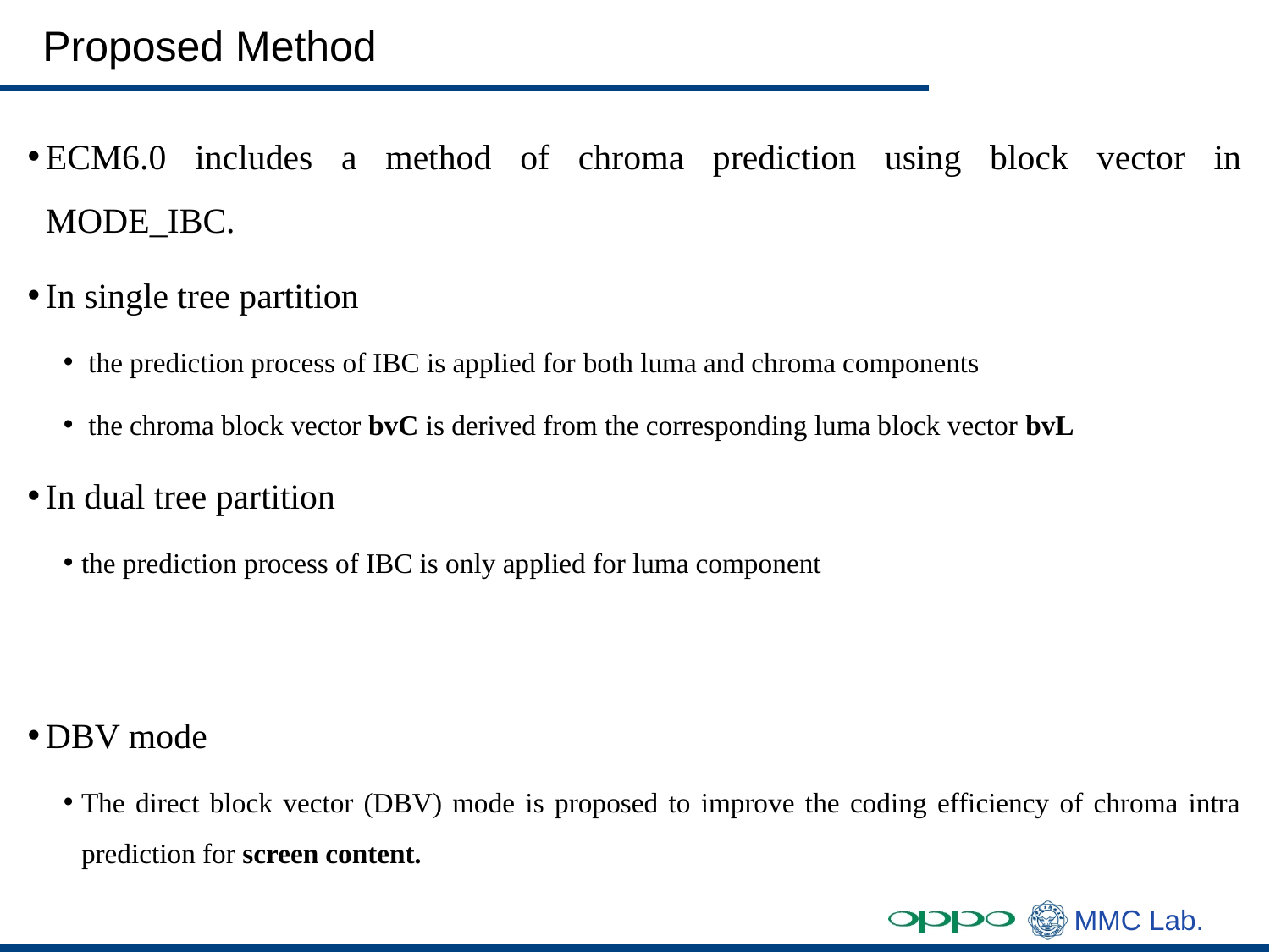

# Proposed Method

ECM6.0 includes a method of chroma prediction using block vector in MODE_IBC.
In single tree partition
 the prediction process of IBC is applied for both luma and chroma components
 the chroma block vector bvC is derived from the corresponding luma block vector bvL
In dual tree partition
the prediction process of IBC is only applied for luma component

DBV mode
The direct block vector (DBV) mode is proposed to improve the coding efficiency of chroma intra prediction for screen content.